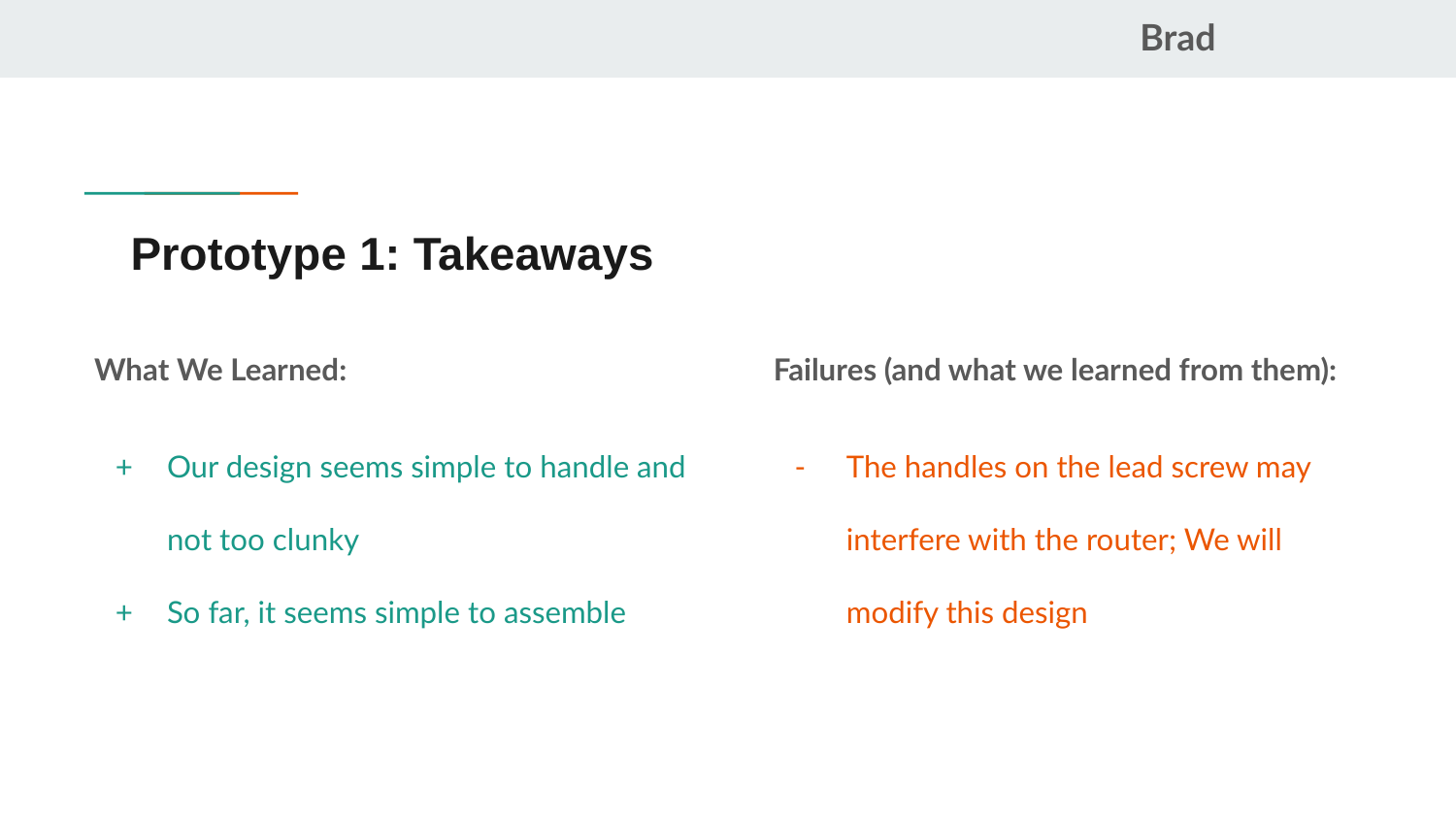

Brad
# Prototype 1: Takeaways
What We Learned:
Our design seems simple to handle and not too clunky
So far, it seems simple to assemble
Failures (and what we learned from them):
The handles on the lead screw may interfere with the router; We will modify this design